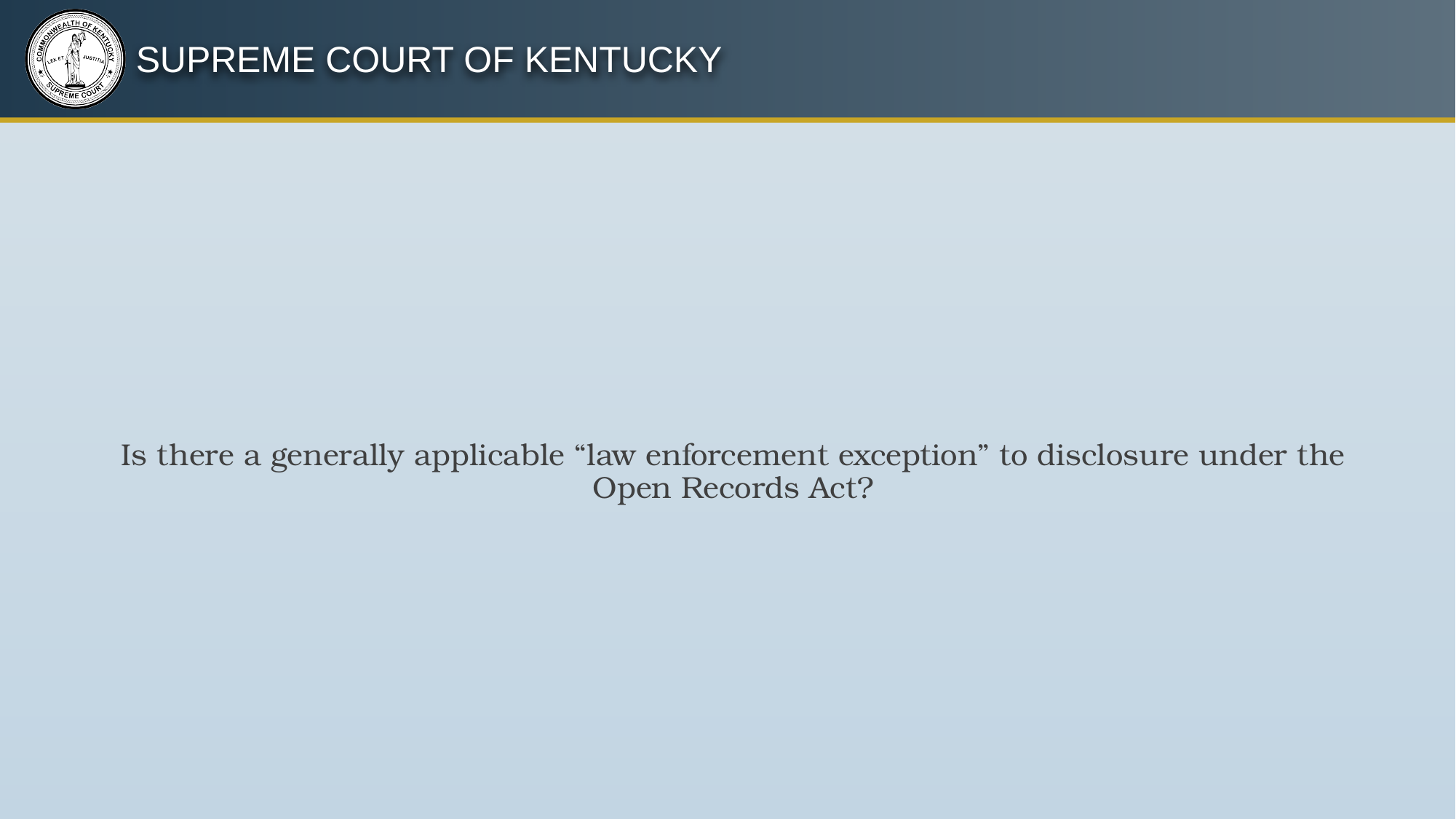

Is there a generally applicable “law enforcement exception” to disclosure under the Open Records Act?